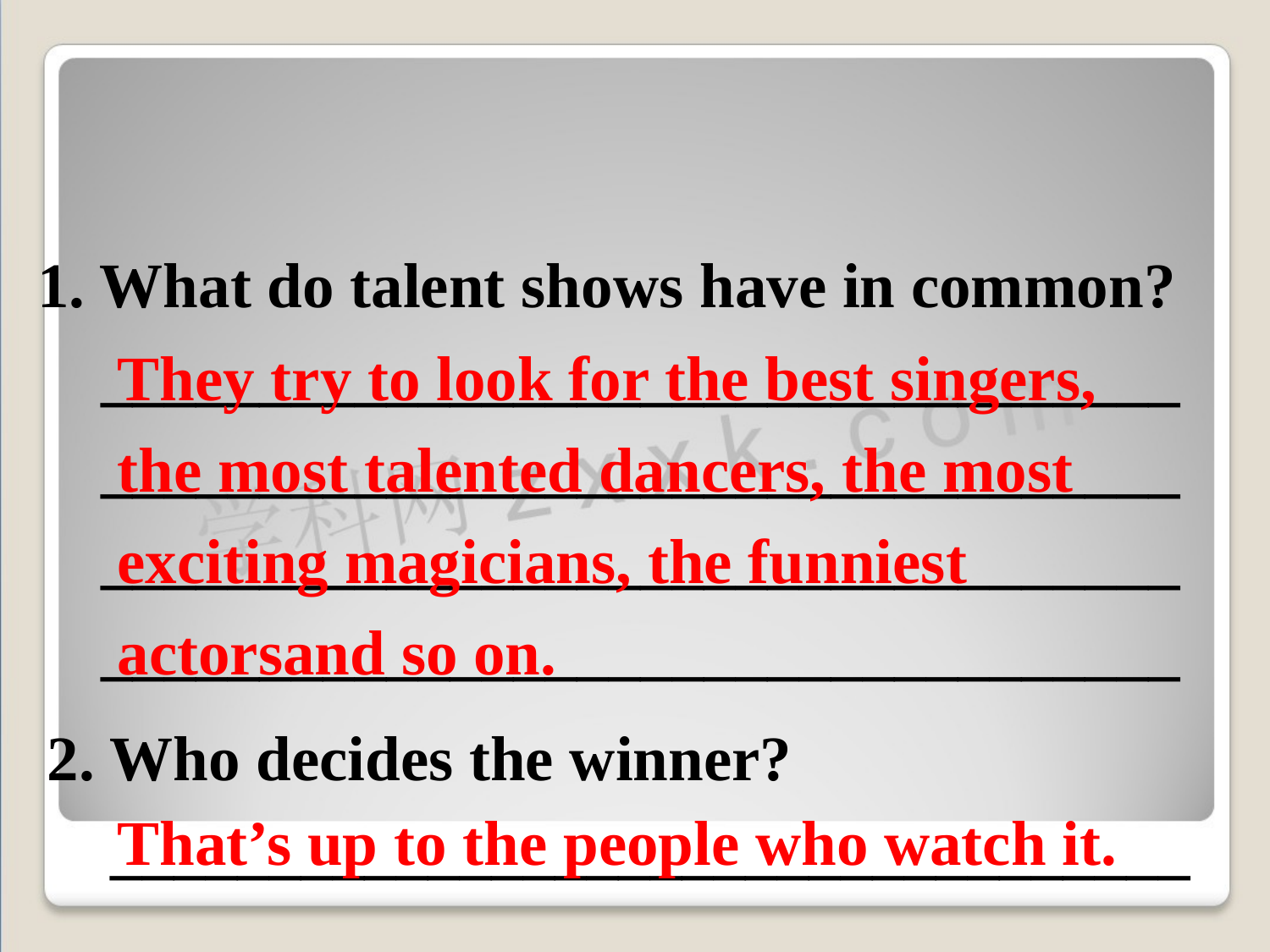

1. What do talent shows have in common?
    __________________________________
    __________________________________
    __________________________________
    __________________________________
They try to look for the best singers,  the most talented dancers, the most exciting magicians, the funniest actorsand so on.
2. Who decides the winner?
    __________________________________
That’s up to the people who watch it.